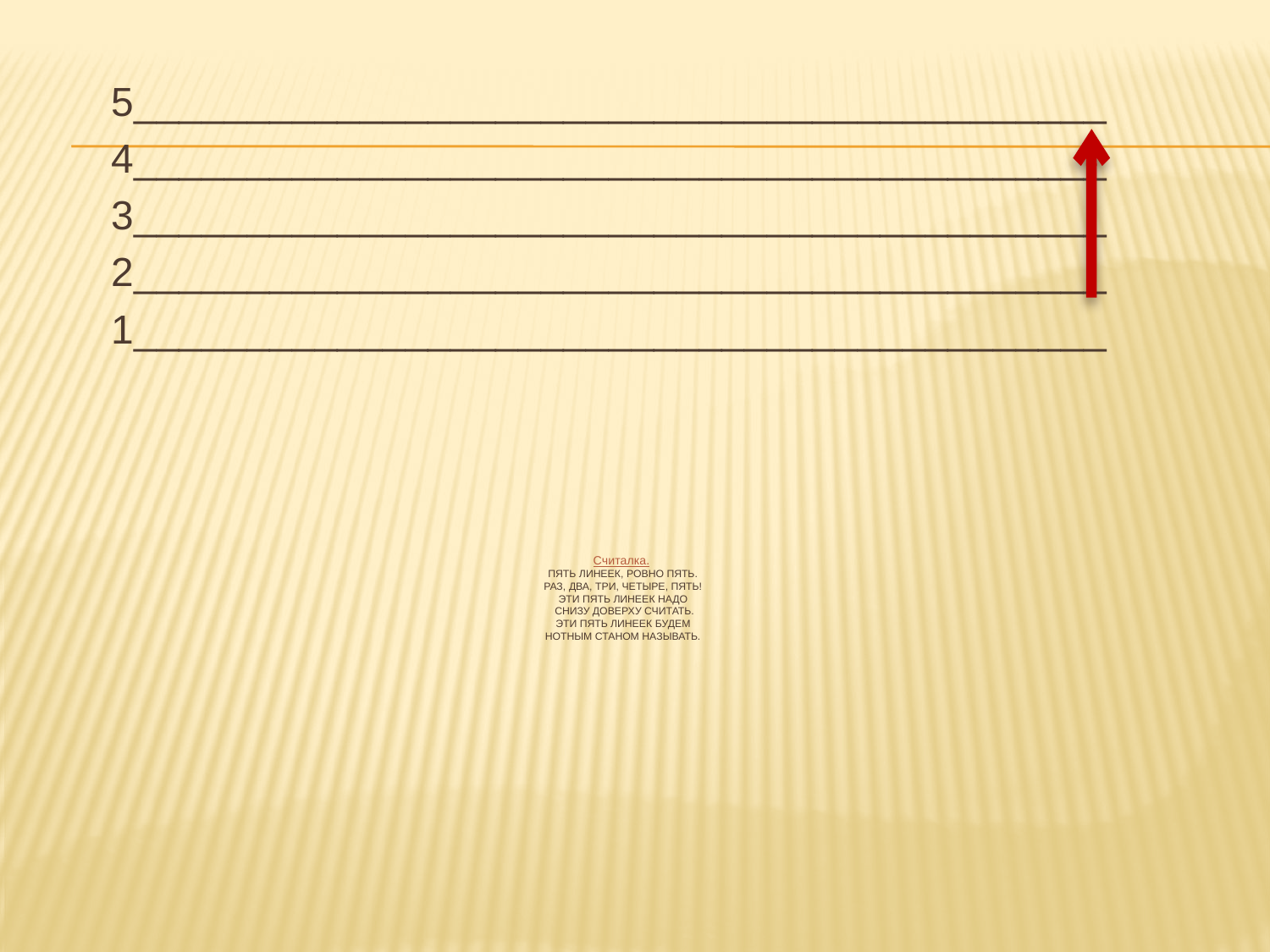

5___________________________________________
4___________________________________________
3___________________________________________
2___________________________________________
1___________________________________________

# Считалка. Пять линеек, ровно пять. Раз, два, три, четыре, пять! Эти пять линеек надо Снизу доверху считать. Эти пять линеек будем Нотным станом называть.